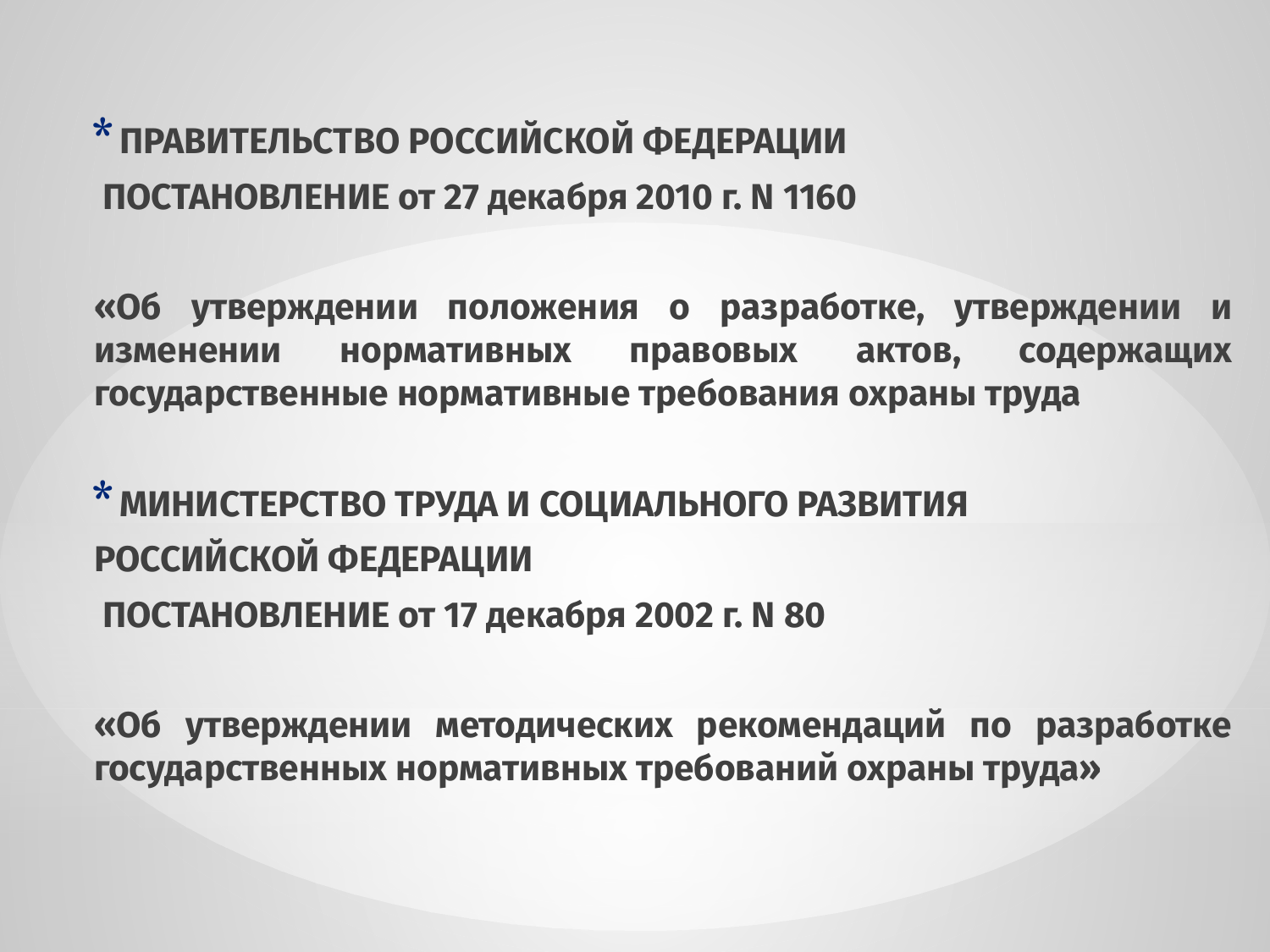

ПРАВИТЕЛЬСТВО РОССИЙСКОЙ ФЕДЕРАЦИИ
 ПОСТАНОВЛЕНИЕ от 27 декабря 2010 г. N 1160

«Об утверждении положения о разработке, утверждении и изменении нормативных правовых актов, содержащих государственные нормативные требования охраны труда

МИНИСТЕРСТВО ТРУДА И СОЦИАЛЬНОГО РАЗВИТИЯ
РОССИЙСКОЙ ФЕДЕРАЦИИ
 ПОСТАНОВЛЕНИЕ от 17 декабря 2002 г. N 80

«Об утверждении методических рекомендаций по разработке государственных нормативных требований охраны труда»